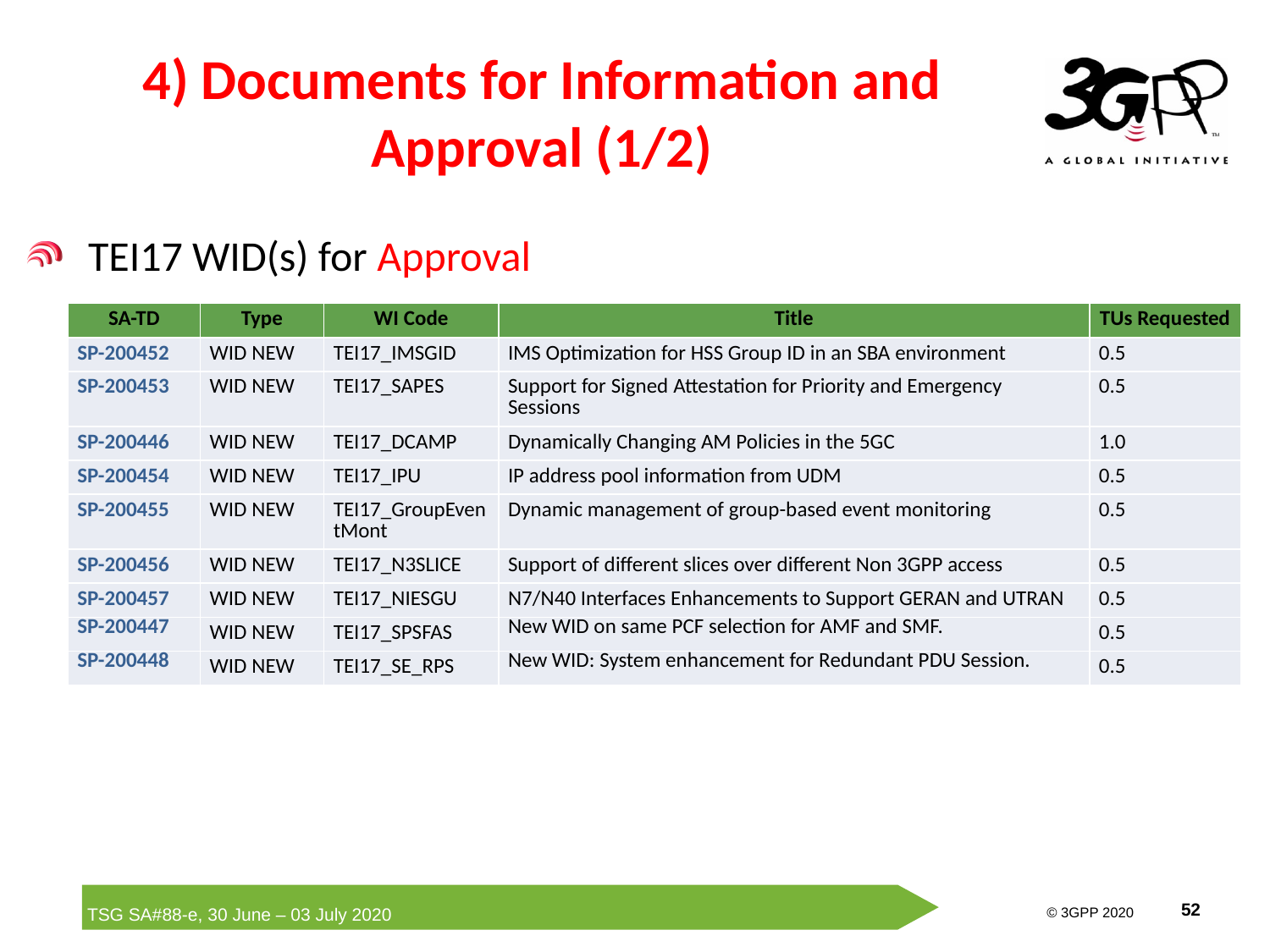

# 4) Documents for Information and Approval (1/2)
TEI17 WID(s) for Approval

| SA-TD | Type | WI Code | Title | TUs Requested |
| --- | --- | --- | --- | --- |
| SP-200452 | WID NEW | TEI17\_IMSGID | IMS Optimization for HSS Group ID in an SBA environment | 0.5 |
| SP-200453 | WID NEW | TEI17\_SAPES | Support for Signed Attestation for Priority and Emergency Sessions | 0.5 |
| SP-200446 | WID NEW | TEI17\_DCAMP | Dynamically Changing AM Policies in the 5GC | 1.0 |
| SP-200454 | WID NEW | TEI17\_IPU | IP address pool information from UDM | 0.5 |
| SP-200455 | WID NEW | TEI17\_GroupEventMont | Dynamic management of group-based event monitoring | 0.5 |
| SP-200456 | WID NEW | TEI17\_N3SLICE | Support of different slices over different Non 3GPP access | 0.5 |
| SP-200457 | WID NEW | TEI17\_NIESGU | N7/N40 Interfaces Enhancements to Support GERAN and UTRAN | 0.5 |
| SP-200447 | WID NEW | TEI17\_SPSFAS | New WID on same PCF selection for AMF and SMF. | 0.5 |
| SP-200448 | WID NEW | TEI17\_SE\_RPS | New WID: System enhancement for Redundant PDU Session. | 0.5 |